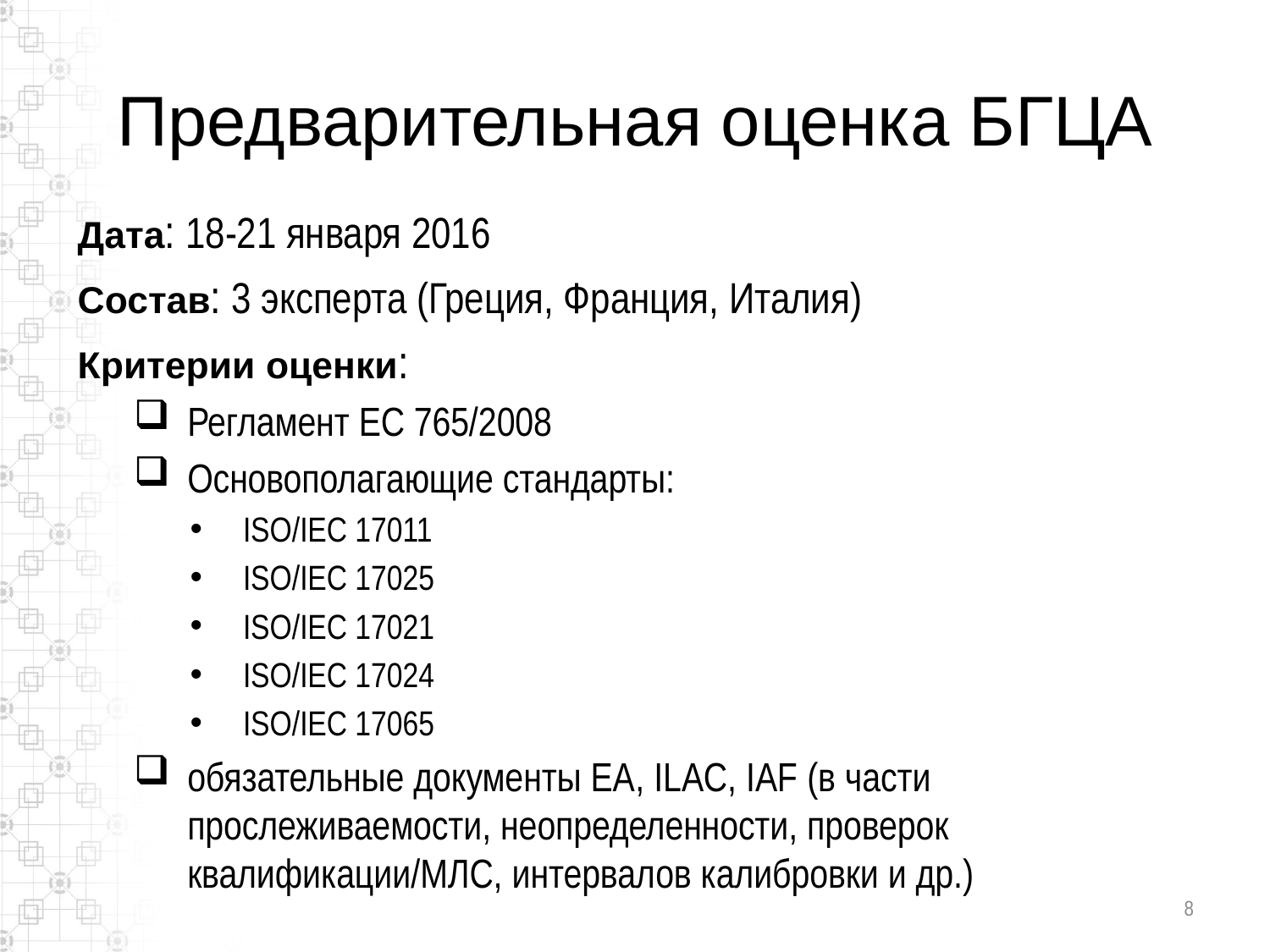

# Предварительная оценка БГЦА
Дата: 18-21 января 2016
Состав: 3 эксперта (Греция, Франция, Италия)
Критерии оценки:
Регламент ЕС 765/2008
Основополагающие стандарты:
ISO/IEC 17011
ISO/IEC 17025
ISO/IEC 17021
ISO/IEC 17024
ISO/IEC 17065
обязательные документы ЕА, ILAC, IAF (в части прослеживаемости, неопределенности, проверок квалификации/МЛС, интервалов калибровки и др.)
8